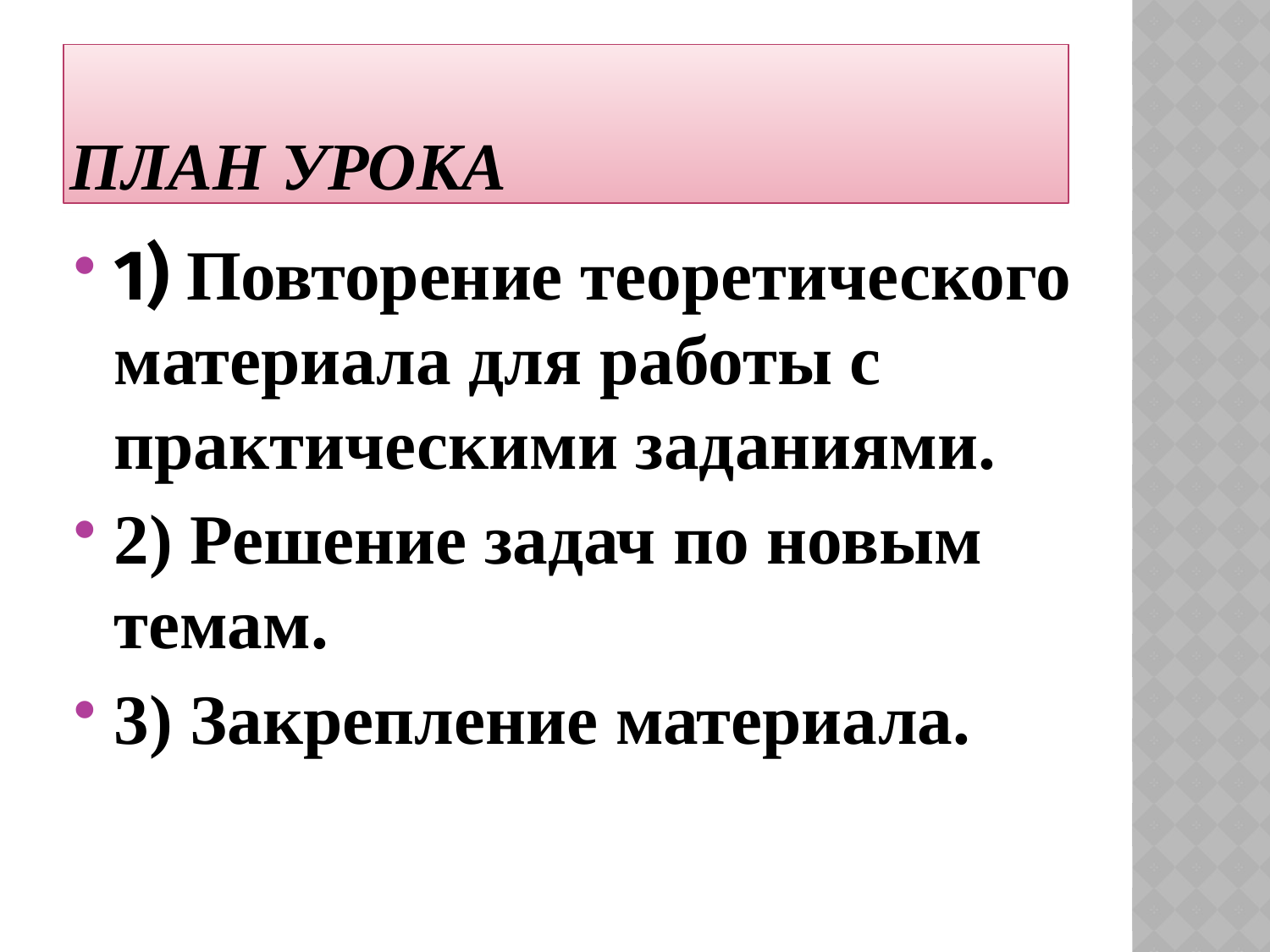

# План урока
1) Повторение теоретического материала для работы с практическими заданиями.
2) Решение задач по новым темам.
3) Закрепление материала.